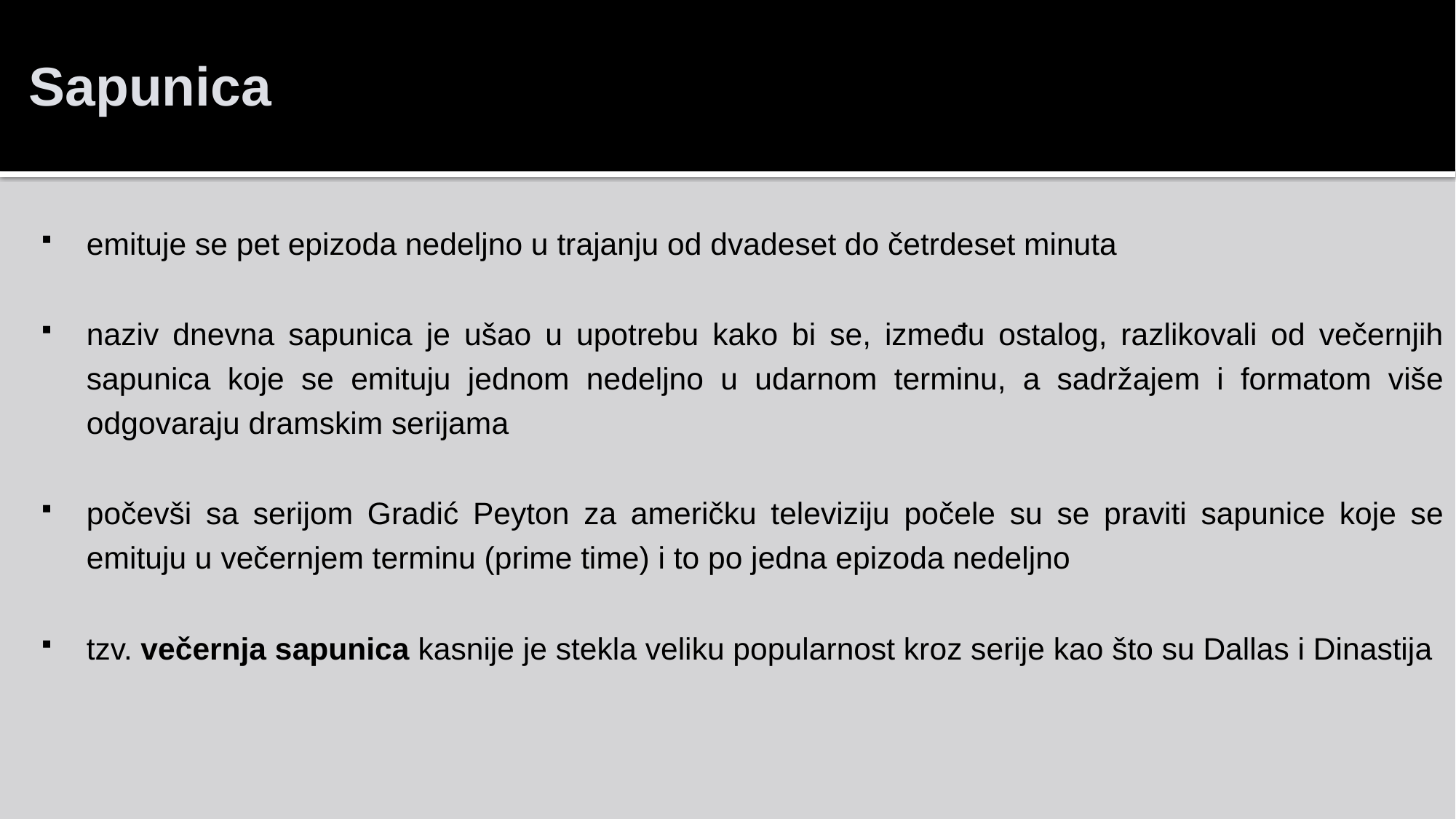

# Sapunica

emituje se pet epizoda nedeljno u trajanju od dvadeset do četrdeset minuta

naziv dnevna sapunica je ušao u upotrebu kako bi se, između ostalog, razlikovali od večernjih sapunica koje se emituju jednom nedeljno u udarnom terminu, a sadržajem i formatom više odgovaraju dramskim serijama

počevši sa serijom Gradić Peyton za američku televiziju počele su se praviti sapunice koje se emituju u večernjem terminu (prime time) i to po jedna epizoda nedeljno

tzv. večernja sapunica kasnije je stekla veliku popularnost kroz serije kao što su Dallas i Dinastija